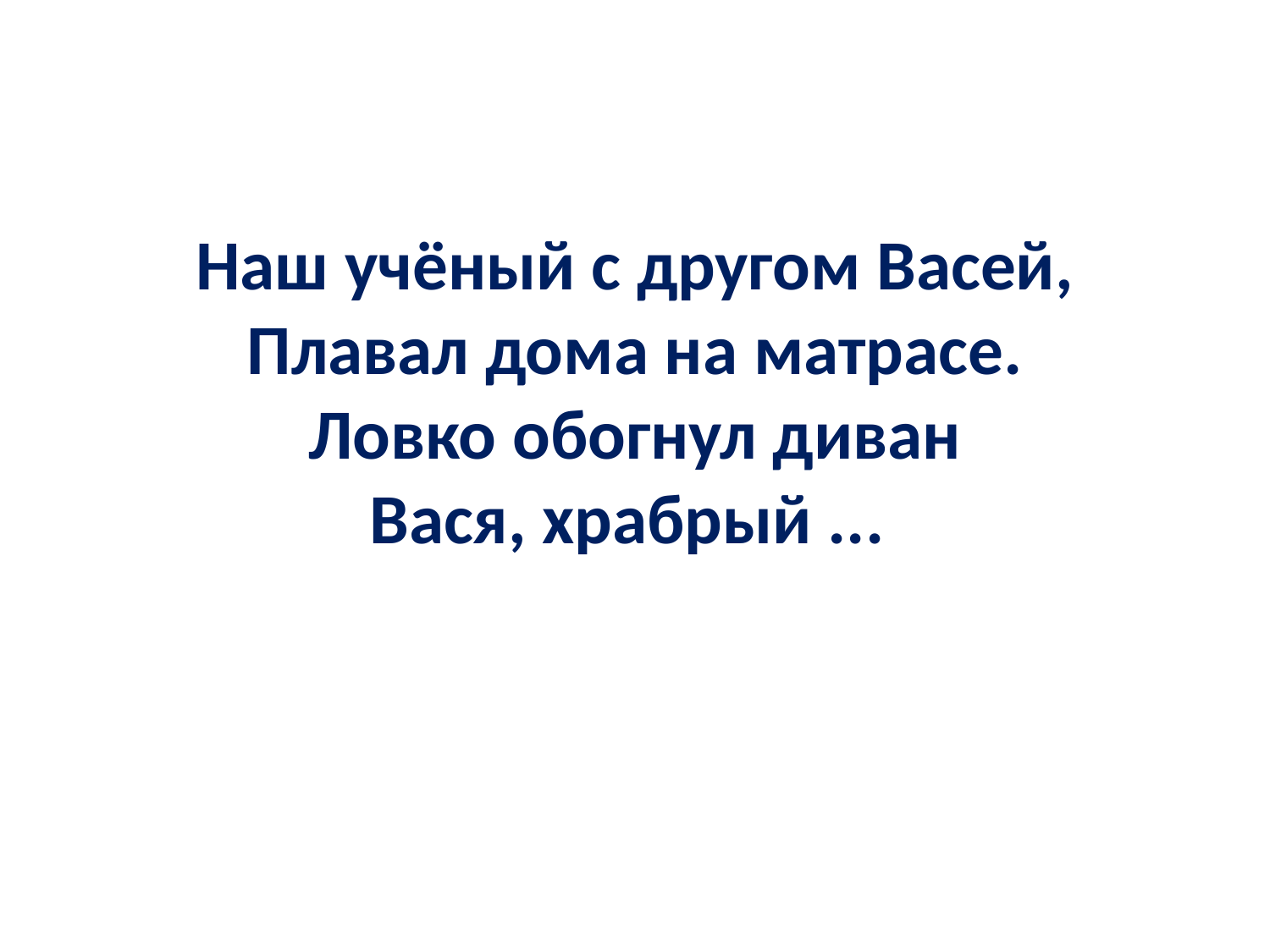

# Наш учёный с другом Васей, Плавал дома на матрасе. Ловко обогнул диван Вася, храбрый ...